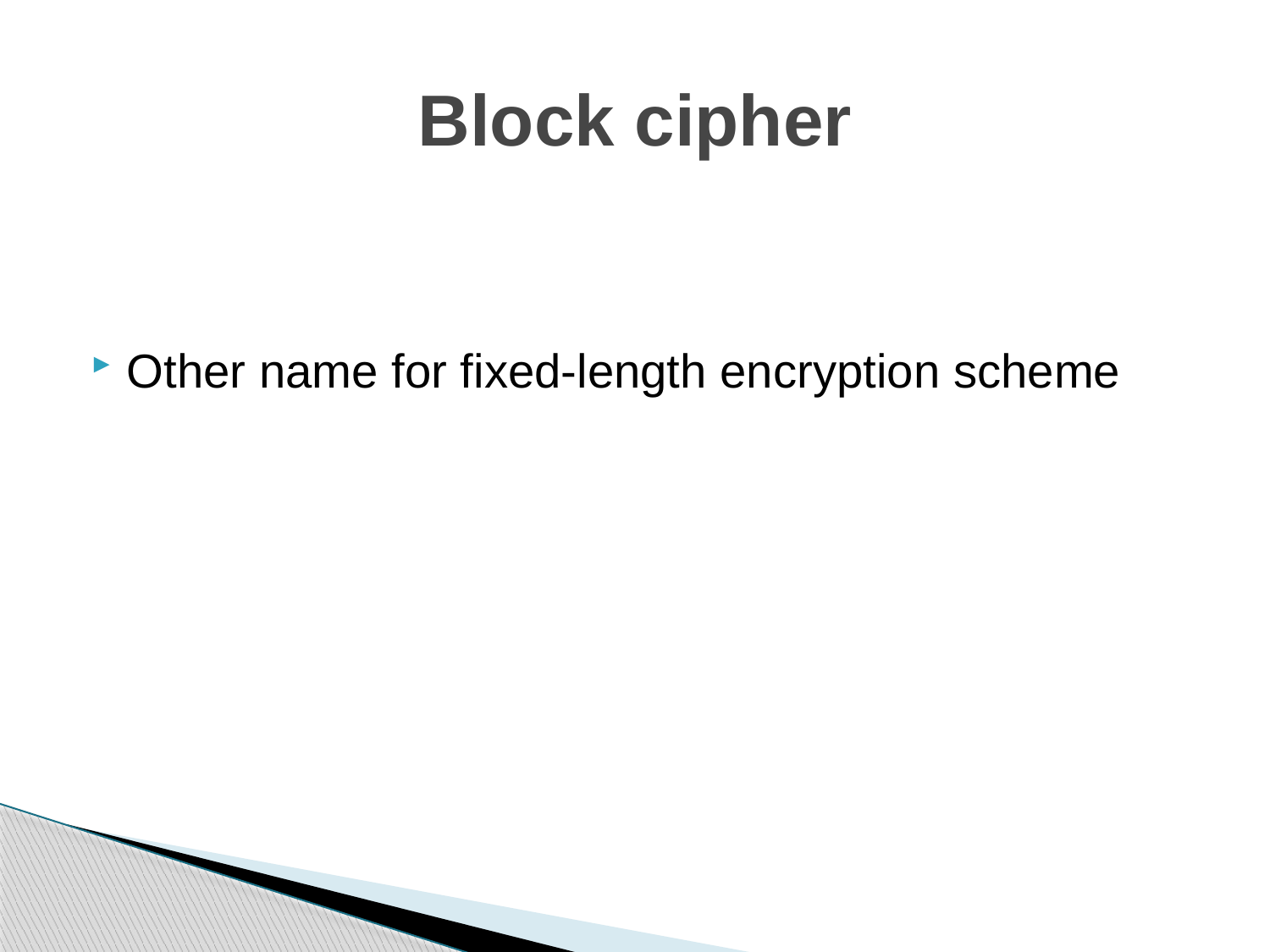

# Block cipher

Other name for fixed-length encryption scheme